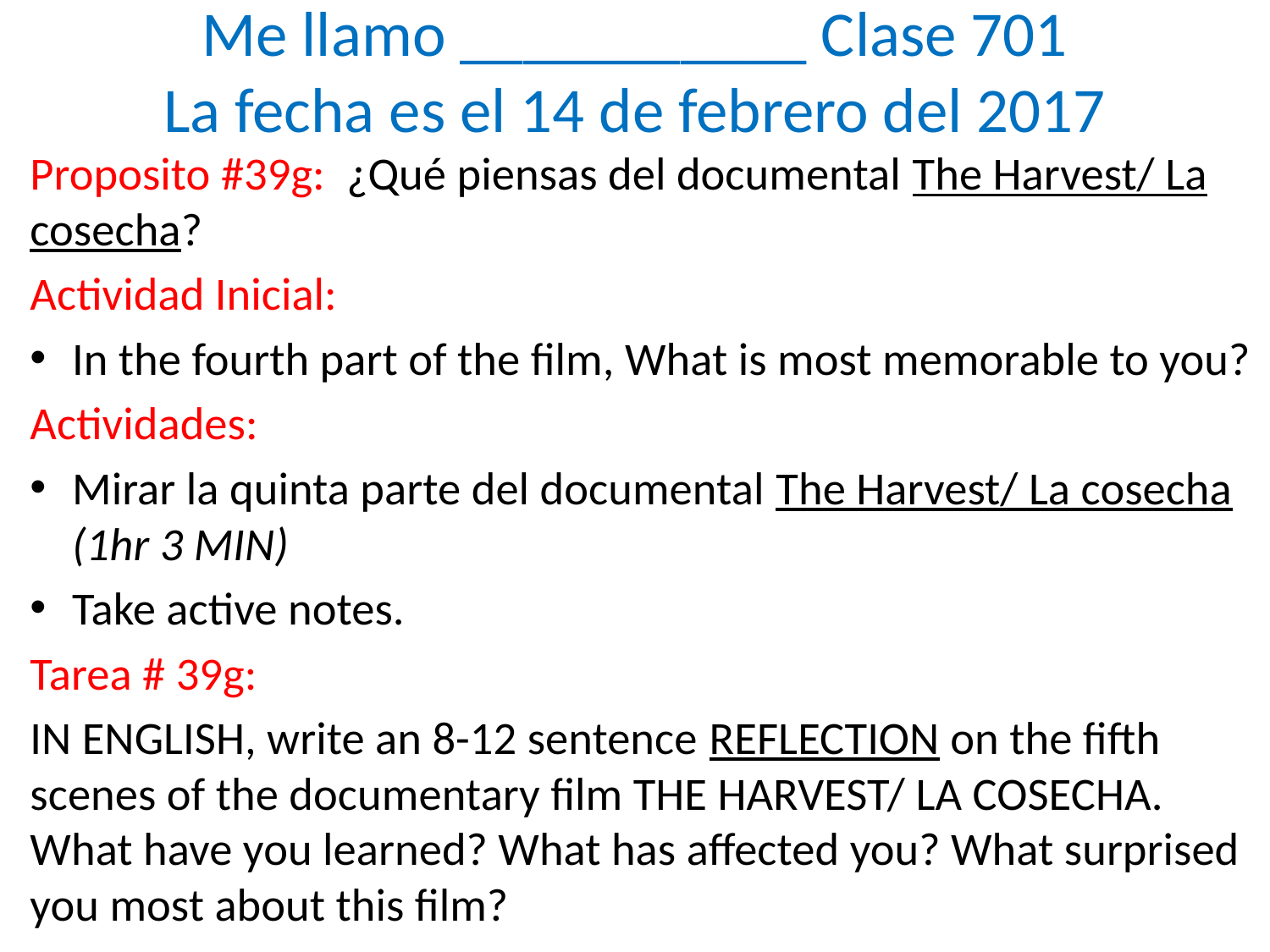

# Me llamo ___________ Clase 701 La fecha es el 14 de febrero del 2017
Proposito #39g:  ¿Qué piensas del documental The Harvest/ La cosecha?
Actividad Inicial:
In the fourth part of the film, What is most memorable to you?
Actividades:
Mirar la quinta parte del documental The Harvest/ La cosecha (1hr 3 MIN)
Take active notes.
Tarea # 39g:
IN ENGLISH, write an 8-12 sentence REFLECTION on the fifth scenes of the documentary film THE HARVEST/ LA COSECHA. What have you learned? What has affected you? What surprised you most about this film?